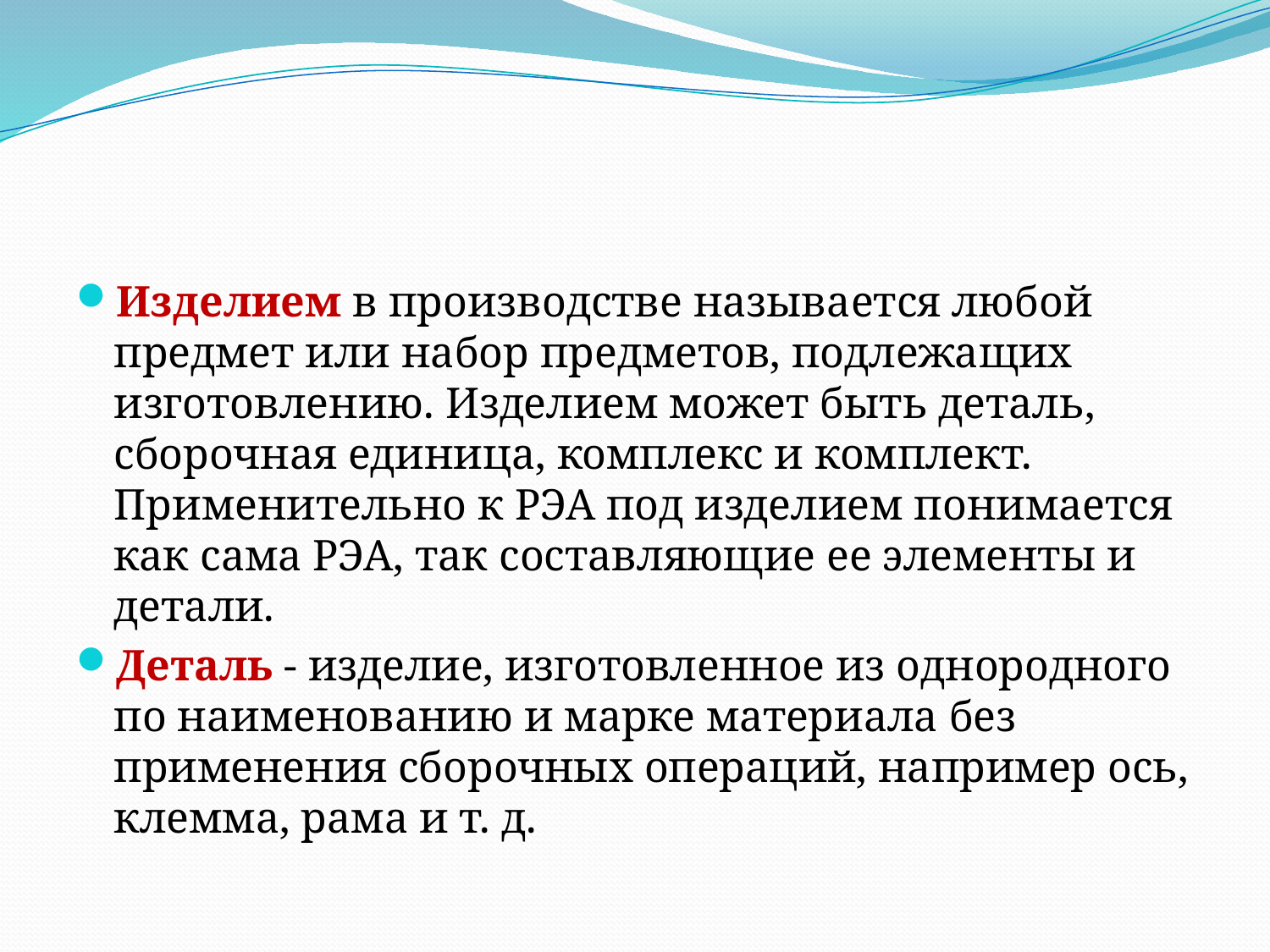

Изделием в производстве называется любой предмет или набор предметов, подлежащих изготовлению. Изделием может быть деталь, сбороч­ная единица, комплекс и комплект. Применительно к РЭА под изделием по­нимается как сама РЭА, так составляющие ее элементы и детали.
Деталь - изделие, изготовленное из однородного по наименованию и марке материала без применения сборочных операций, например ось, клем­ма, рама и т. д.